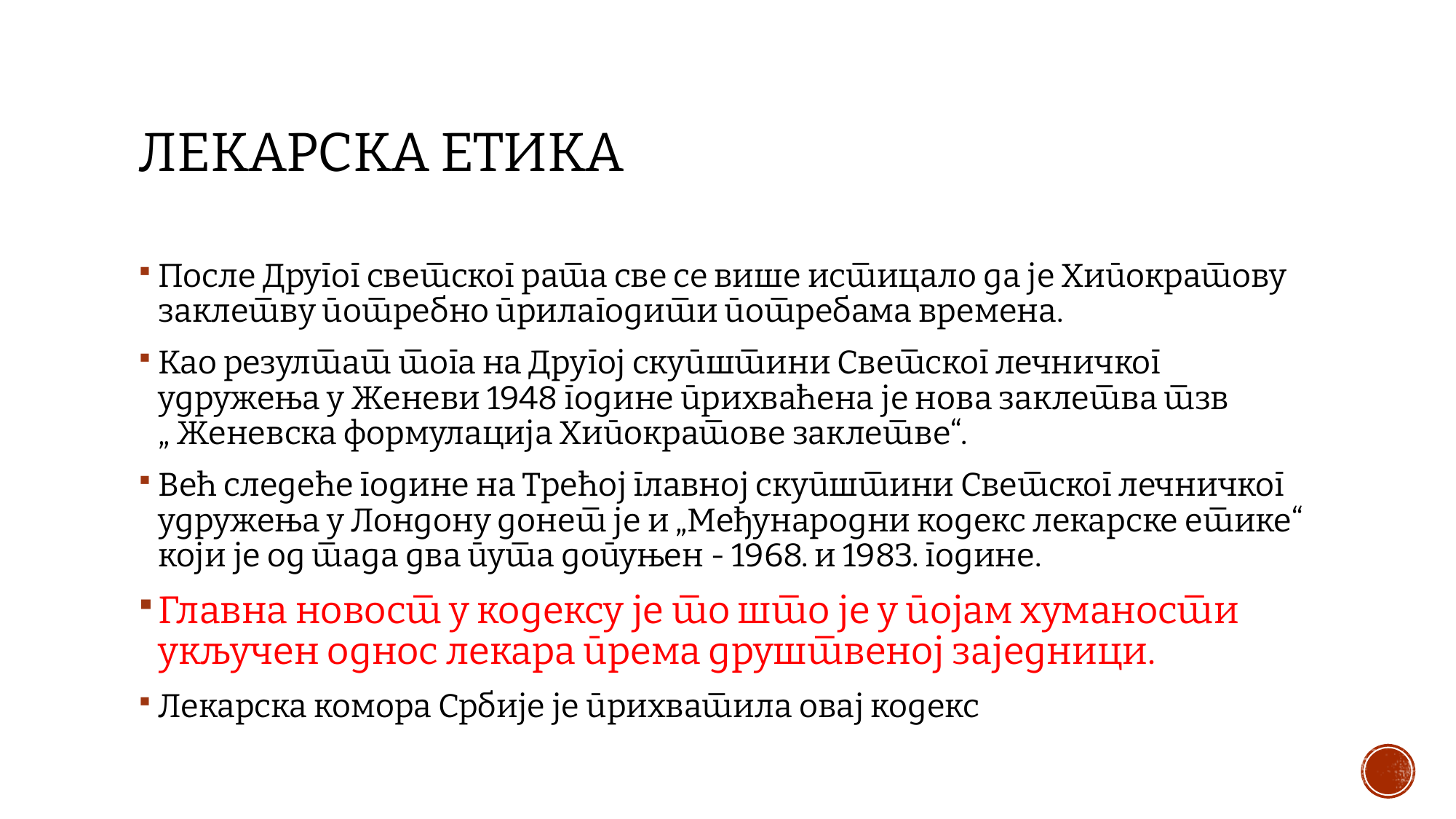

# Лекарска етика
После Другог светског рата све се више истицало да је Хипократову заклетву потребно прилагодити потребама времена.
Као резултат тога на Другој скупштини Светског лечничког удружења у Женеви 1948 године прихваћена је нова заклетва тзв „ Женевска формулација Хипократове заклетве“.
Већ следеће године на Трећој главној скупштини Светског лечничког удружења у Лондону донет је и „Међународни кодекс лекарске етике“ који је од тада два пута допуњен - 1968. и 1983. године.
Главна новост у кодексу је то што је у појам хуманости укључен однос лекара према друштвеној заједници.
Лекарска комора Србије је прихватила овај кодекс